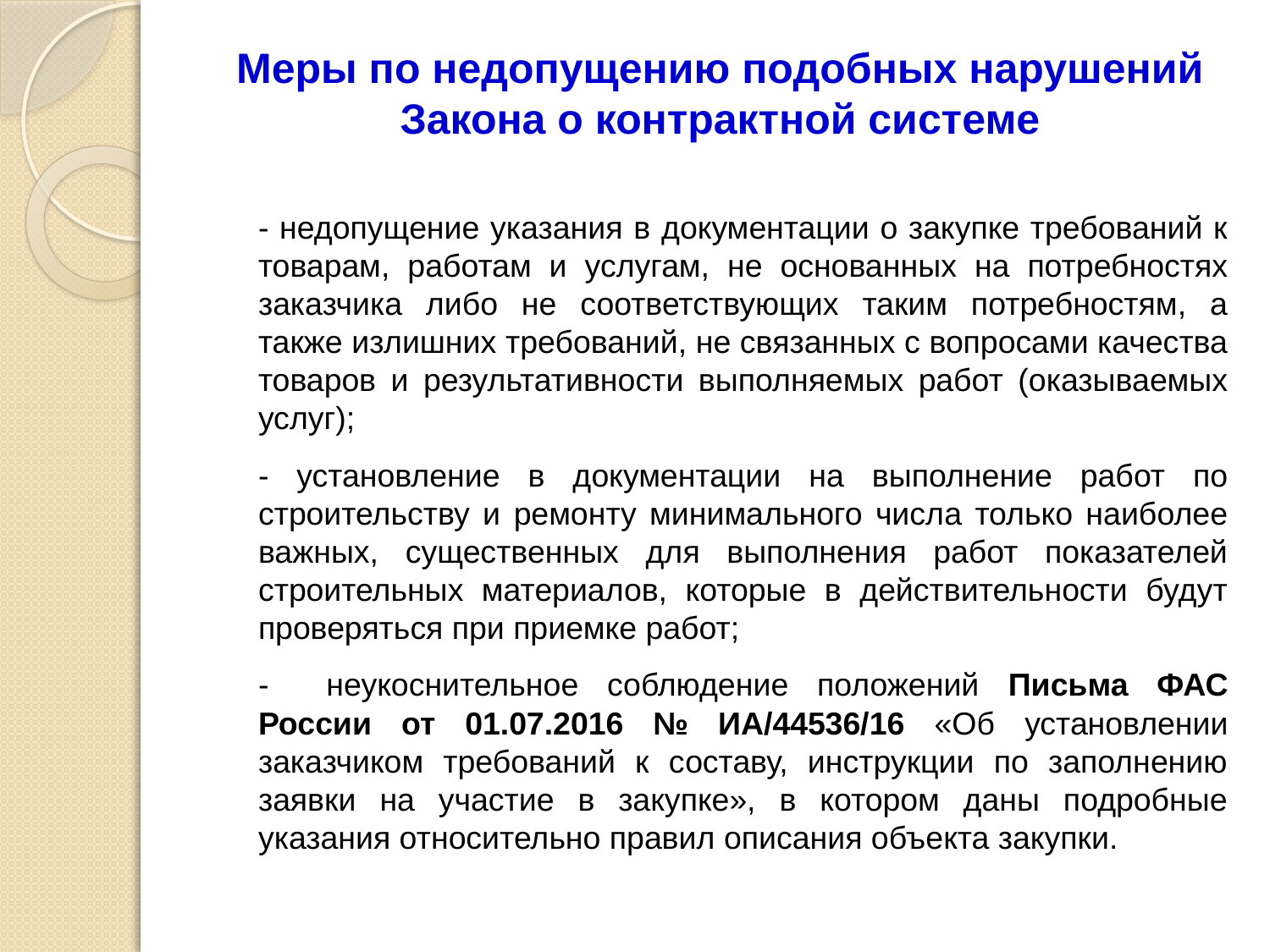

# Меры по недопущению подобных нарушений Закона о контрактной системе
- недопущение указания в документации о закупке требований к товарам, работам и услугам, не основанных на потребностях заказчика либо не соответствующих таким потребностям, а также излишних требований, не связанных с вопросами качества товаров и результативности выполняемых работ (оказываемых услуг);
- установление в документации на выполнение работ по строительству и ремонту минимального числа только наиболее важных, существенных для выполнения работ показателей строительных материалов, которые в действительности будут проверяться при приемке работ;
-  неукоснительное соблюдение положений Письма ФАС России от 01.07.2016 № ИА/44536/16 «Об установлении заказчиком требований к составу, инструкции по заполнению заявки на участие в закупке», в котором даны подробные указания относительно правил описания объекта закупки.